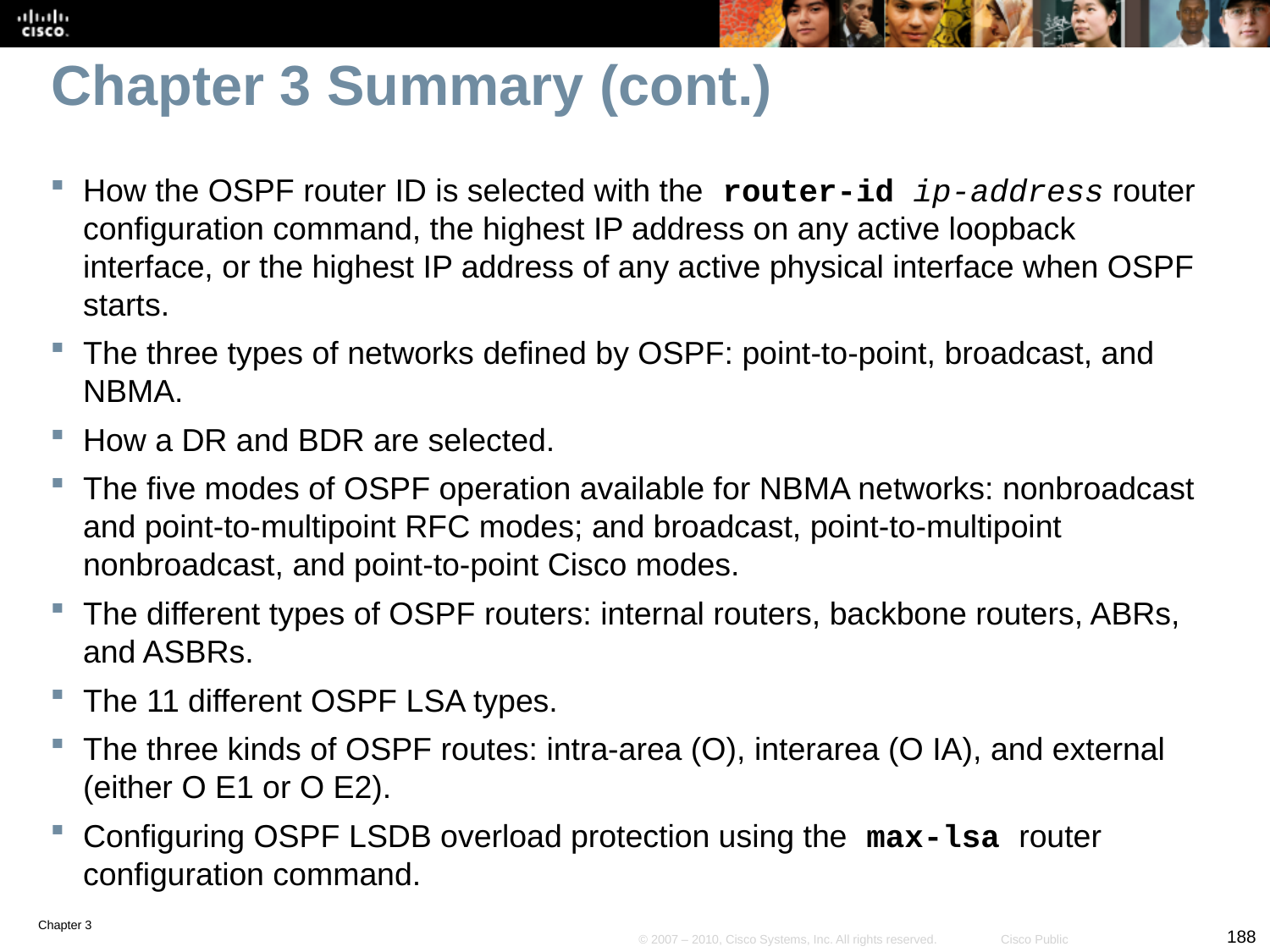

# Chapter 3 Summary (cont.)
How the OSPF router ID is selected with the router-id ip-address router configuration command, the highest IP address on any active loopback interface, or the highest IP address of any active physical interface when OSPF starts.
The three types of networks defined by OSPF: point-to-point, broadcast, and NBMA.
How a DR and BDR are selected.
The five modes of OSPF operation available for NBMA networks: nonbroadcast and point-to-multipoint RFC modes; and broadcast, point-to-multipoint nonbroadcast, and point-to-point Cisco modes.
The different types of OSPF routers: internal routers, backbone routers, ABRs, and ASBRs.
The 11 different OSPF LSA types.
The three kinds of OSPF routes: intra-area (O), interarea (O IA), and external (either O E1 or O E2).
Configuring OSPF LSDB overload protection using the max-lsa router configuration command.